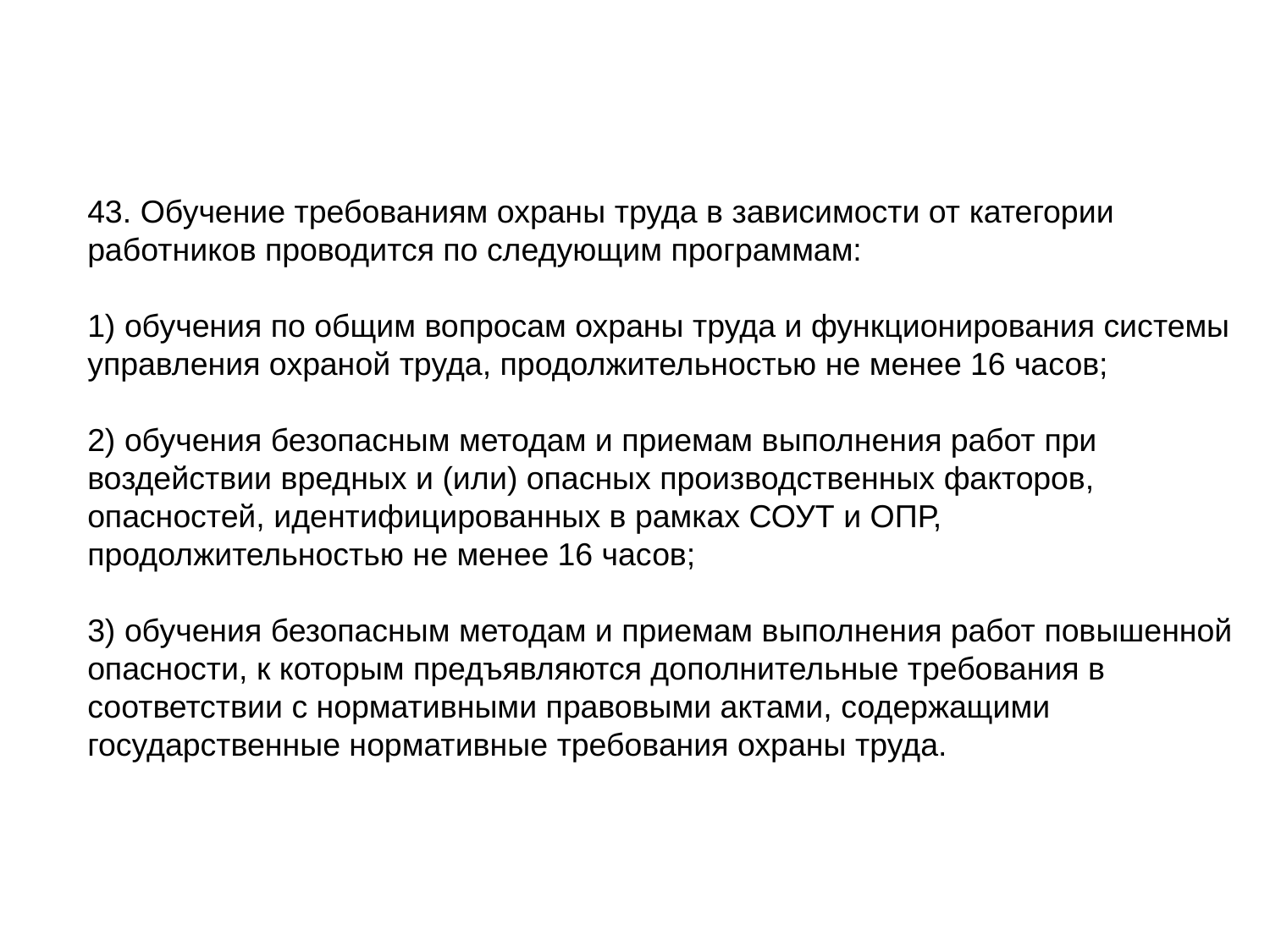

43. Обучение требованиям охраны труда в зависимости от категории работников проводится по следующим программам:

1) обучения по общим вопросам охраны труда и функционирования системы управления охраной труда, продолжительностью не менее 16 часов;

2) обучения безопасным методам и приемам выполнения работ при воздействии вредных и (или) опасных производственных факторов, опасностей, идентифицированных в рамках СОУТ и ОПР, продолжительностью не менее 16 часов;

3) обучения безопасным методам и приемам выполнения работ повышенной опасности, к которым предъявляются дополнительные требования в соответствии с нормативными правовыми актами, содержащими государственные нормативные требования охраны труда.